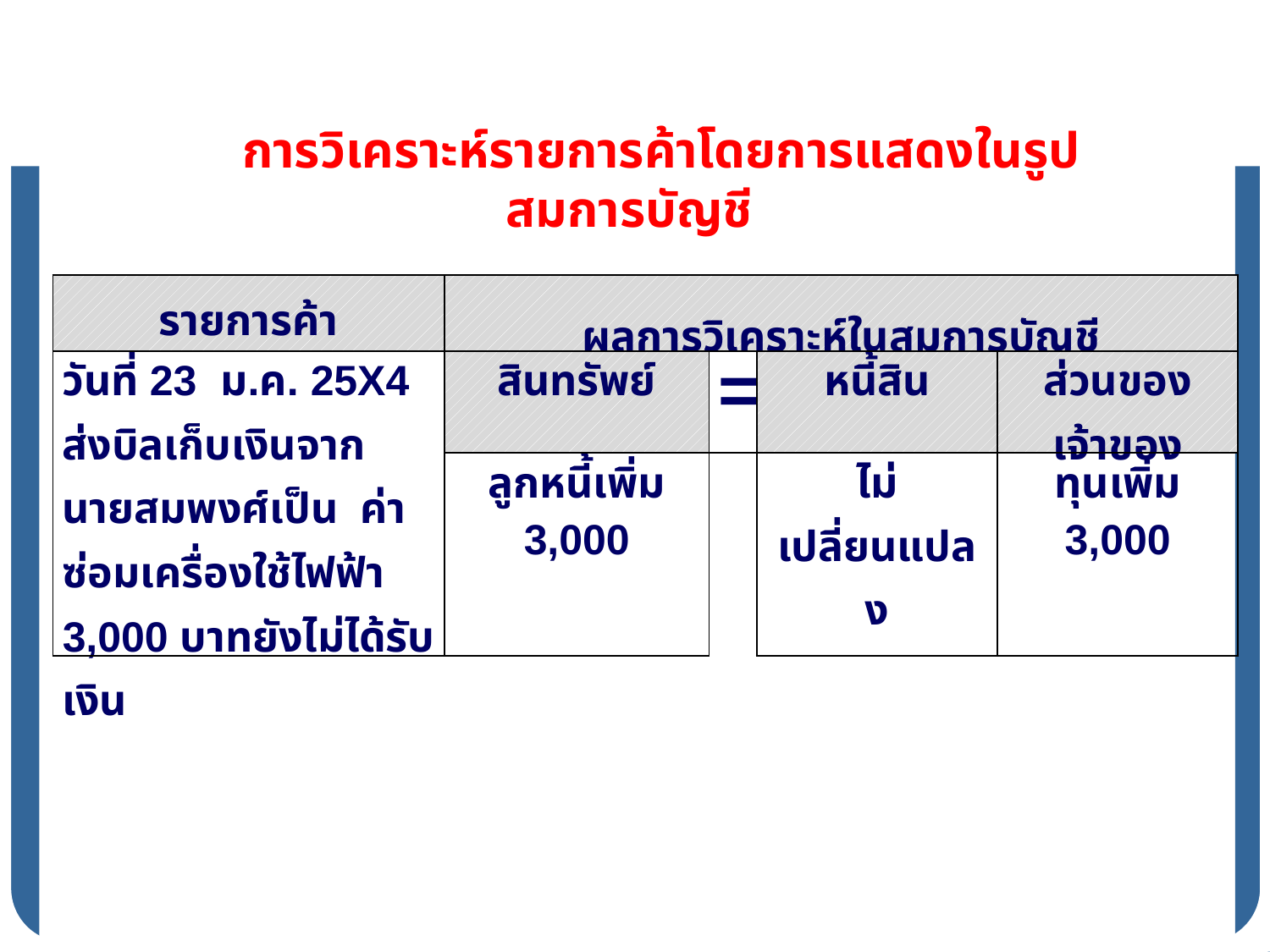

การวิเคราะห์รายการค้าโดยการแสดงในรูปสมการบัญชี
| รายการค้า | ผลการวิเคราะห์ในสมการบัญชี |  |  |  |
| --- | --- | --- | --- | --- |
| วันที่ 23 ม.ค. 25X4 ส่งบิลเก็บเงินจากนายสมพงศ์เป็น ค่าซ่อมเครื่องใช้ไฟฟ้า 3,000 บาทยังไม่ได้รับเงิน | สินทรัพย์ | = | หนี้สิน | ส่วนของเจ้าของ |
|  | ลูกหนี้เพิ่ม 3,000 |  | ไม่เปลี่ยนแปลง | ทุนเพิ่ม 3,000 |